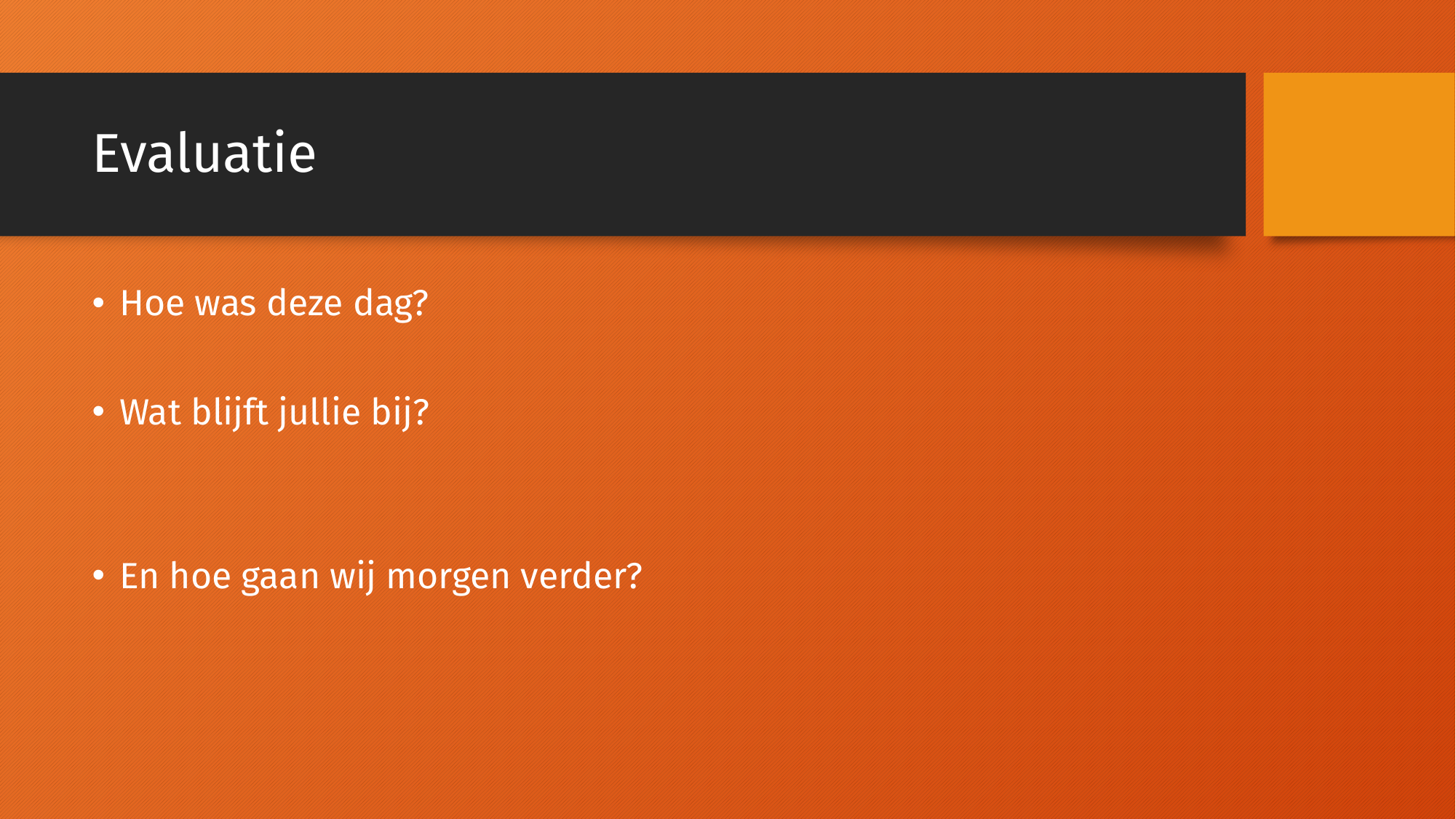

# Evaluatie
Hoe was deze dag?

Wat blijft jullie bij?

En hoe gaan wij morgen verder?